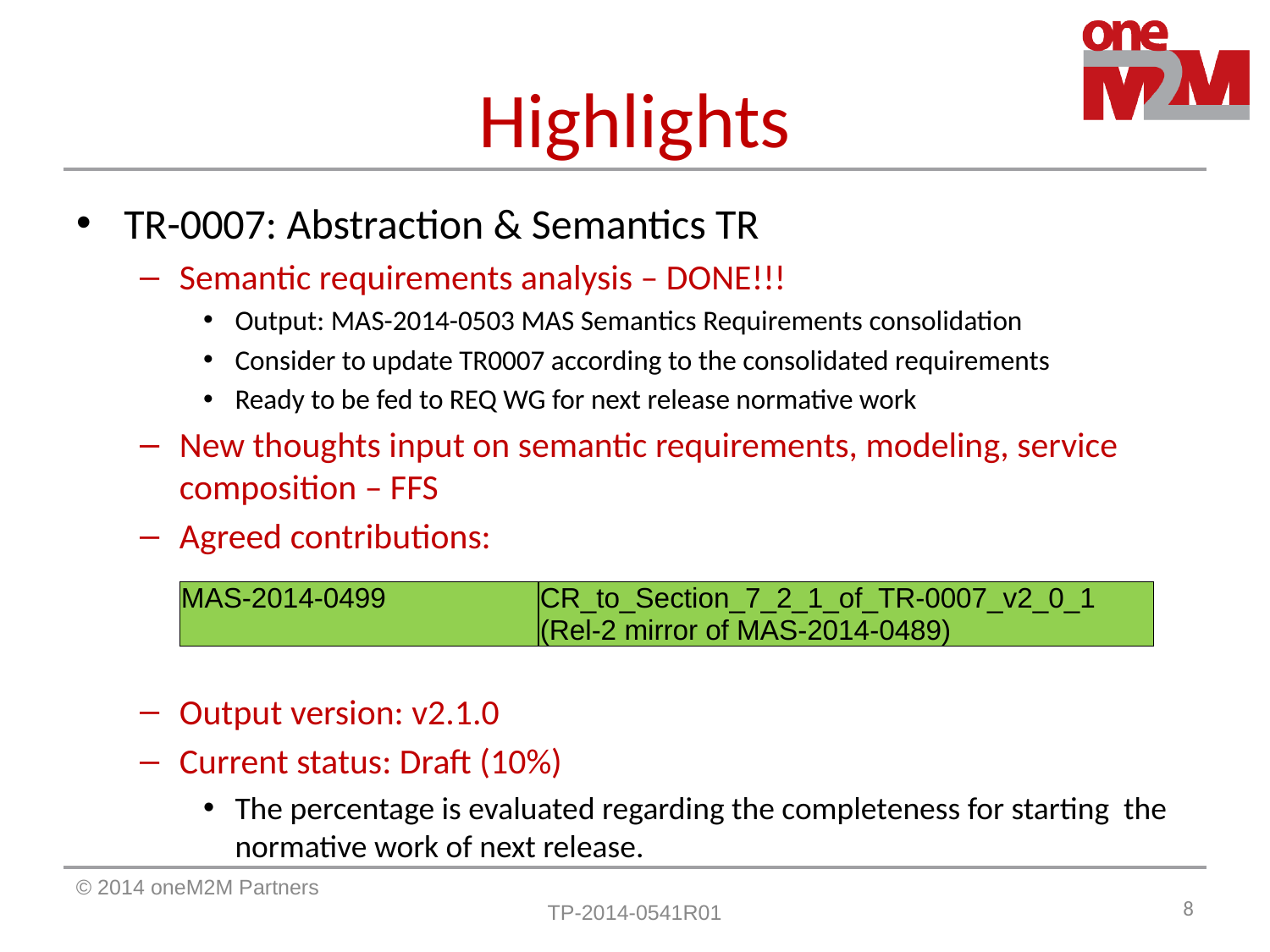

# Highlights
TR-0007: Abstraction & Semantics TR
Semantic requirements analysis – DONE!!!
Output: MAS-2014-0503 MAS Semantics Requirements consolidation
Consider to update TR0007 according to the consolidated requirements
Ready to be fed to REQ WG for next release normative work
New thoughts input on semantic requirements, modeling, service composition – FFS
Agreed contributions:

Output version: v2.1.0
Current status: Draft (10%)
The percentage is evaluated regarding the completeness for starting  the normative work of next release.

| MAS-2014-0499 | CR\_to\_Section\_7\_2\_1\_of\_TR-0007\_v2\_0\_1 (Rel-2 mirror of MAS-2014-0489) |
| --- | --- |
8